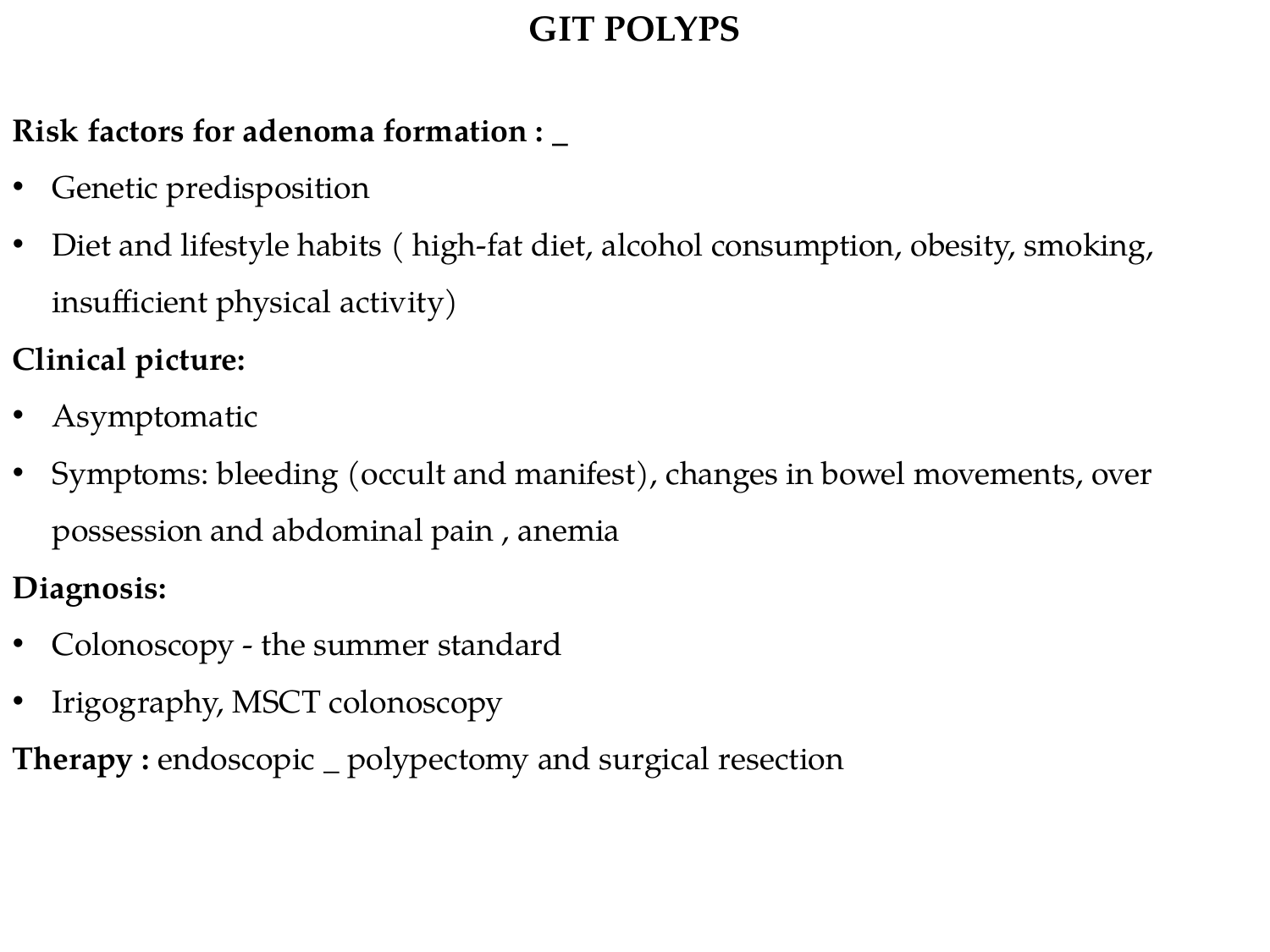

GIT POLYPS
Risk factors for adenoma formation : _
Genetic predisposition
Diet and lifestyle habits ( high-fat diet, alcohol consumption, obesity, smoking, insufficient physical activity)
Clinical picture:
Asymptomatic
Symptoms: bleeding (occult and manifest), changes in bowel movements, over possession and abdominal pain , anemia
Diagnosis:
Colonoscopy - the summer standard
Irigography, MSCT colonoscopy
Therapy : endoscopic _ polypectomy and surgical resection